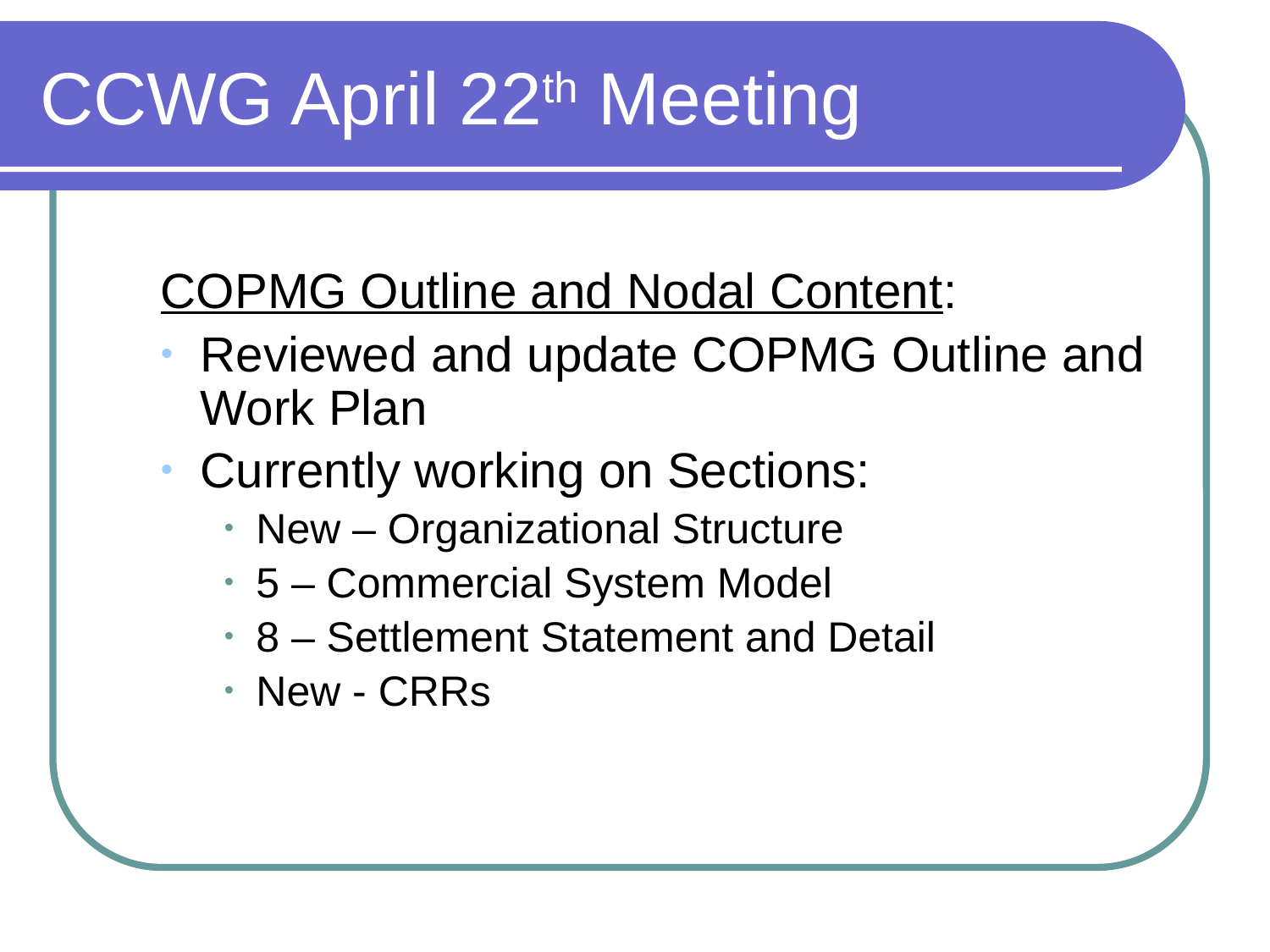

# CCWG April 22th Meeting

COPMG Outline and Nodal Content:
Reviewed and update COPMG Outline and Work Plan
Currently working on Sections:
New – Organizational Structure
5 – Commercial System Model
8 – Settlement Statement and Detail
New - CRRs